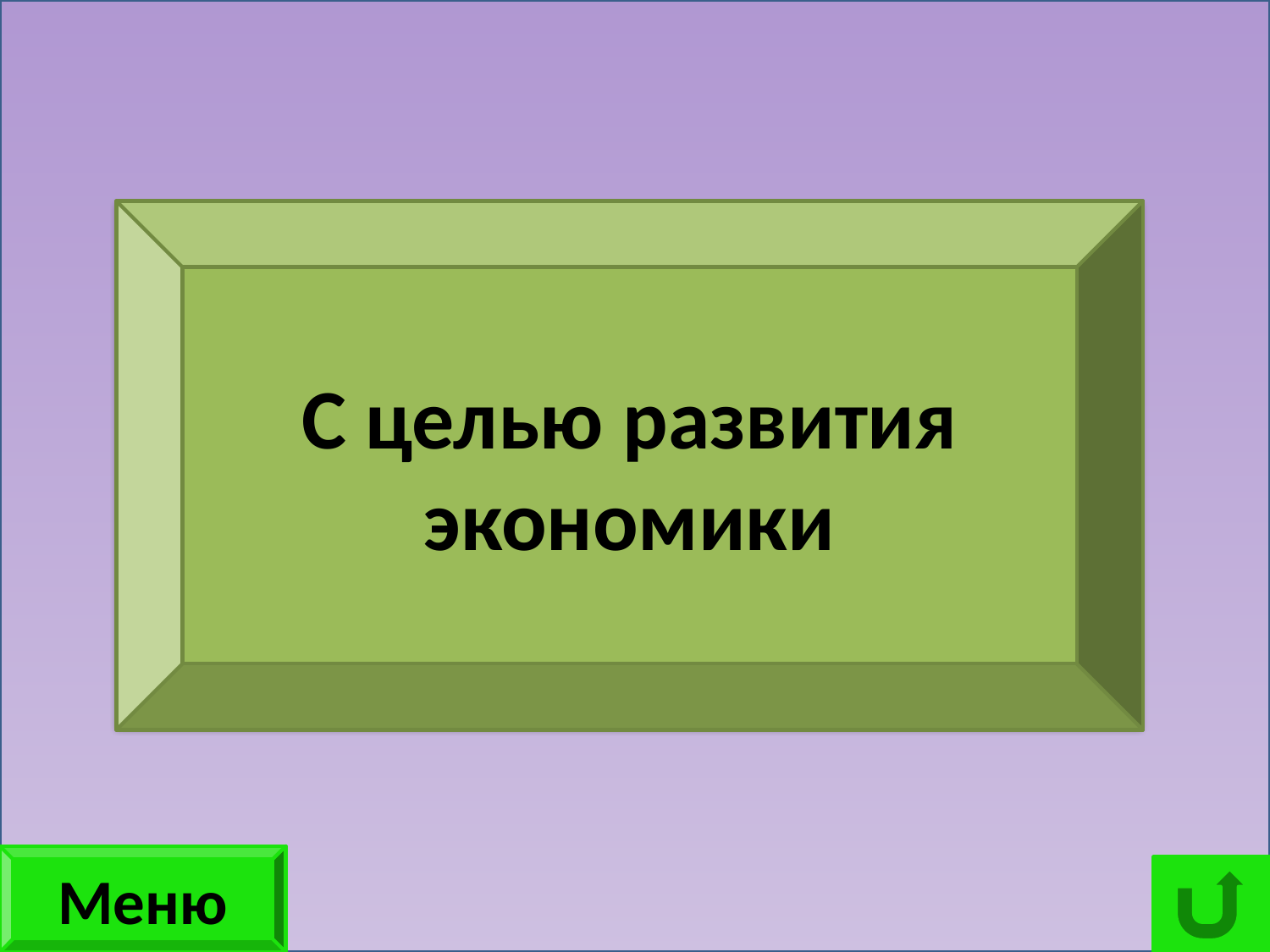

По какой причине в России разрешил курение табака?
С целью развития экономики
Меню